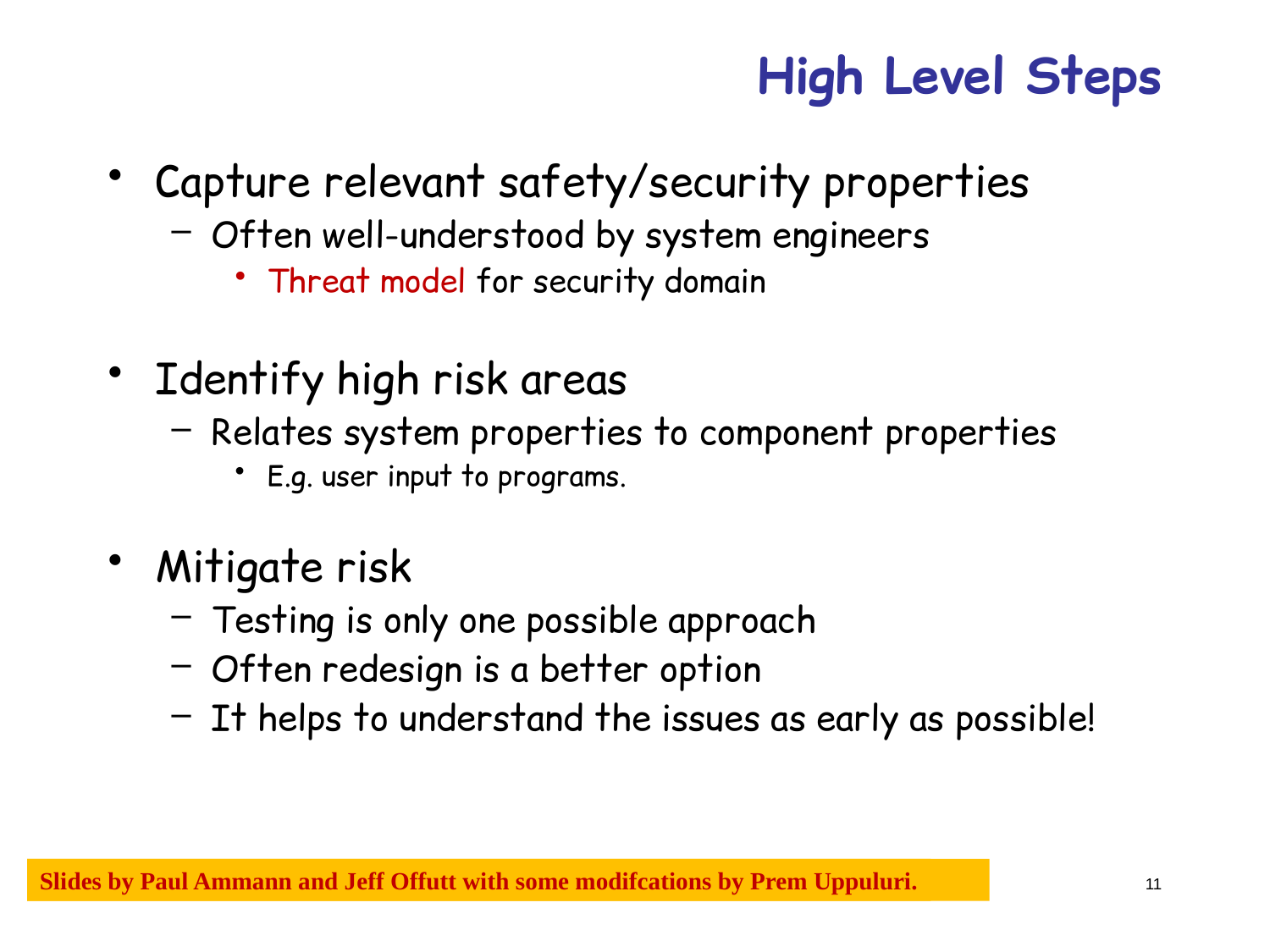

# High Level Steps
Capture relevant safety/security properties
Often well-understood by system engineers
Threat model for security domain

Identify high risk areas
Relates system properties to component properties
E.g. user input to programs.

Mitigate risk
Testing is only one possible approach
Often redesign is a better option
It helps to understand the issues as early as possible!

Slides by Paul Ammann and Jeff Offutt with some modifcations by Prem Uppuluri.
11